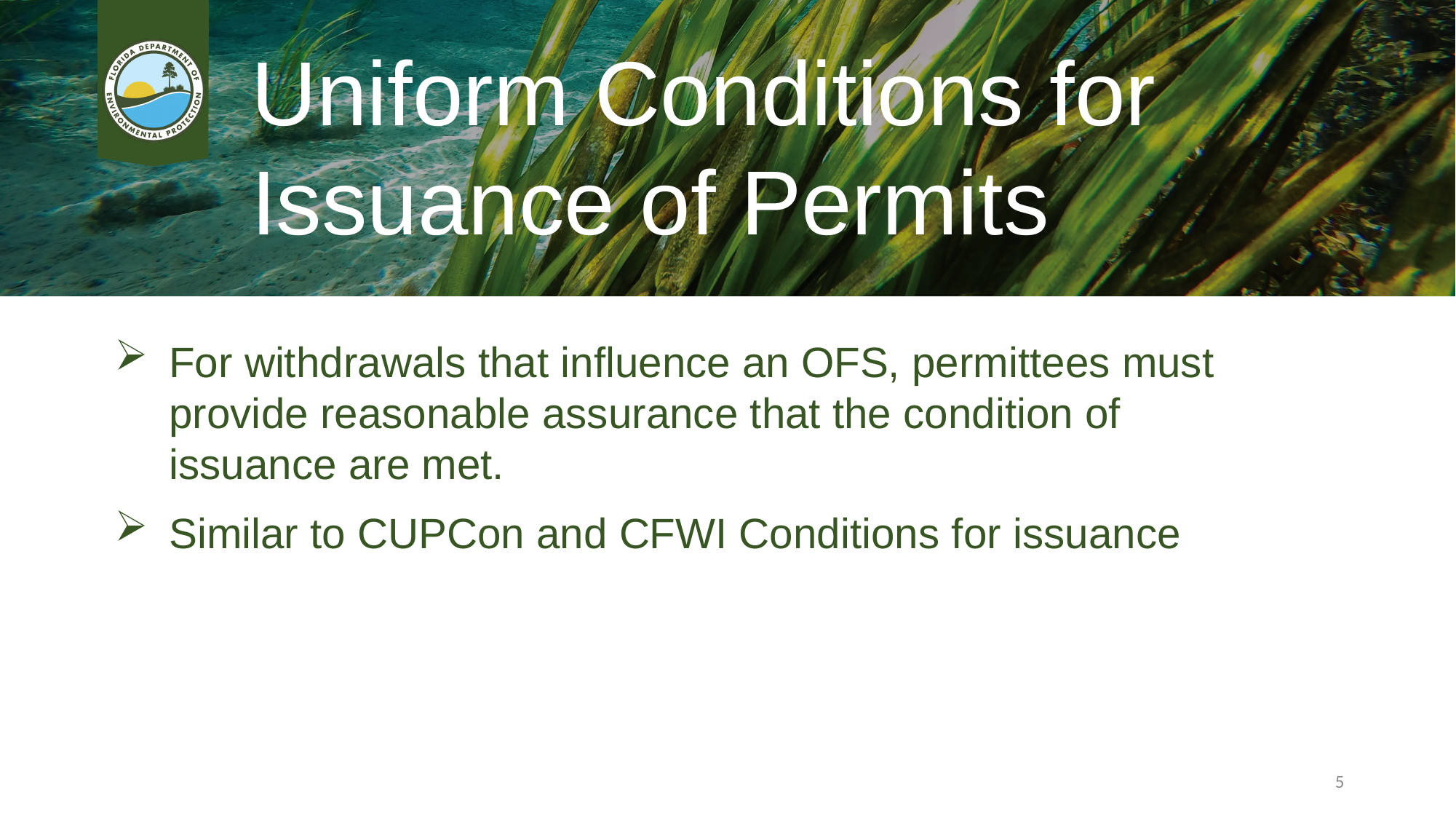

Uniform Conditions for Issuance of Permits
For withdrawals that influence an OFS, permittees must provide reasonable assurance that the condition of issuance are met.
Similar to CUPCon and CFWI Conditions for issuance

5